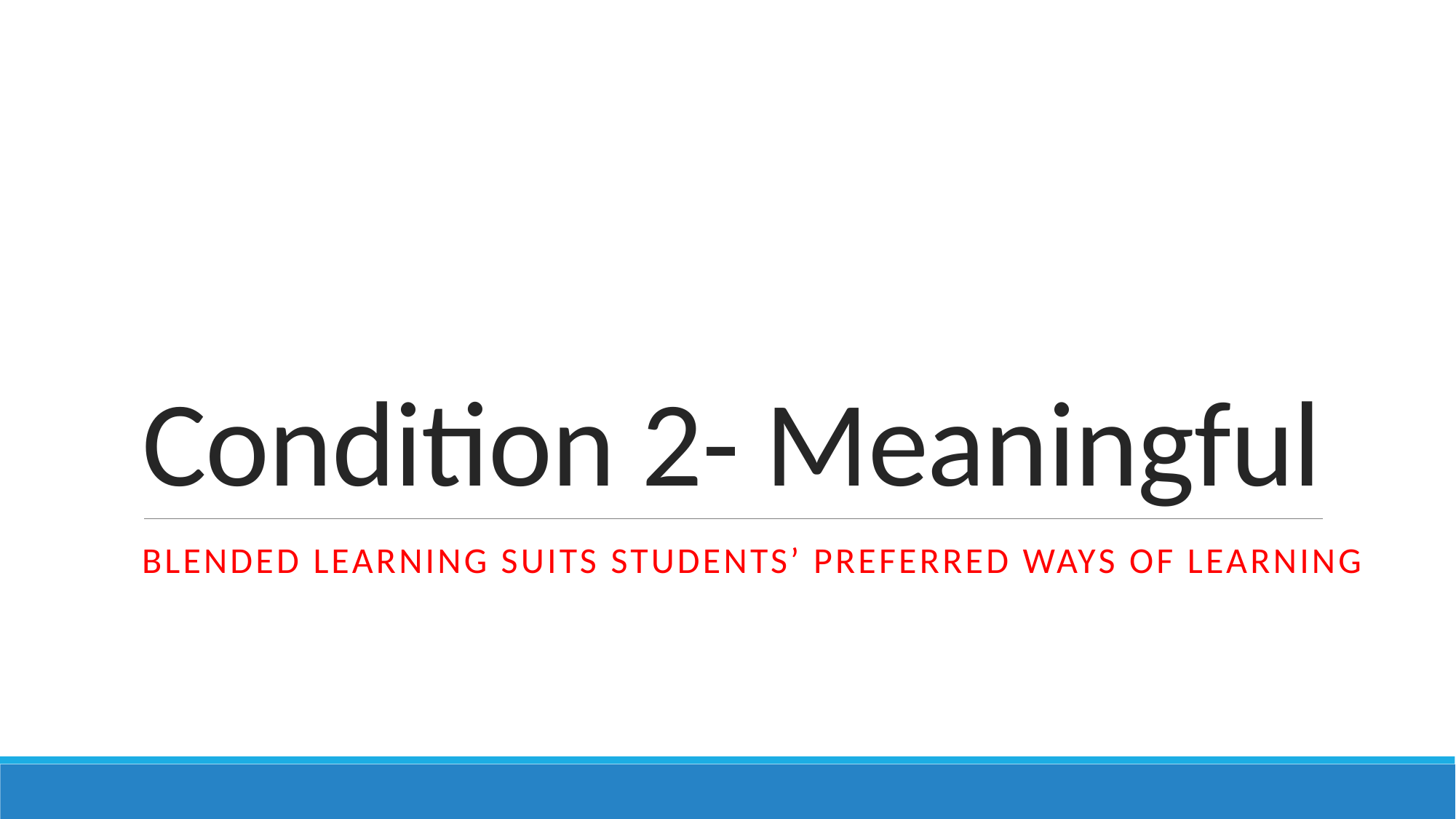

# Condition 2- Meaningful
Blended learning suits students’ preferred ways of learning